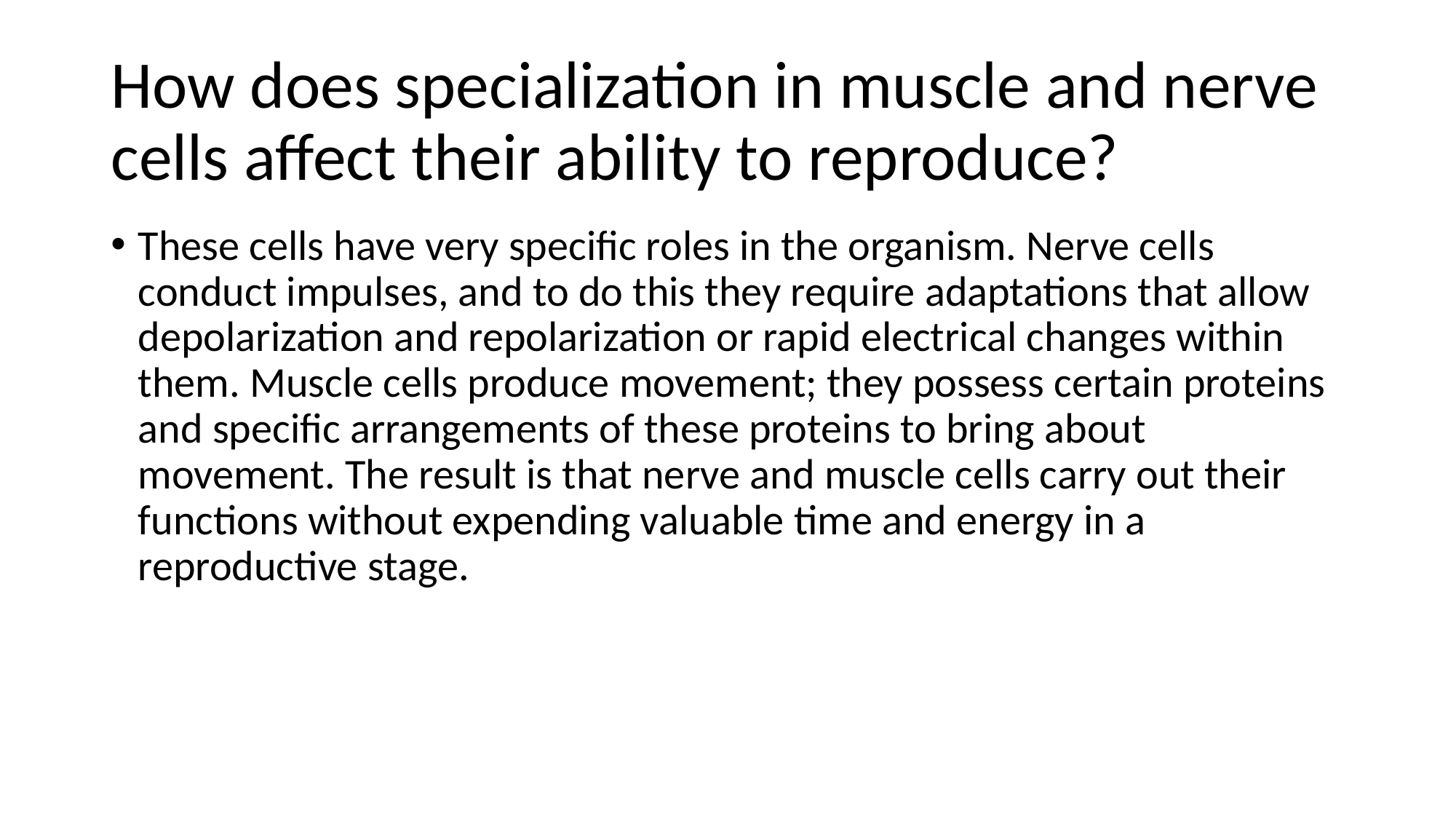

# How does specialization in muscle and nerve cells affect their ability to reproduce?
These cells have very specific roles in the organism. Nerve cells conduct impulses, and to do this they require adaptations that allow depolarization and repolarization or rapid electrical changes within them. Muscle cells produce movement; they possess certain proteins and specific arrangements of these proteins to bring about movement. The result is that nerve and muscle cells carry out their functions without expending valuable time and energy in a reproductive stage.